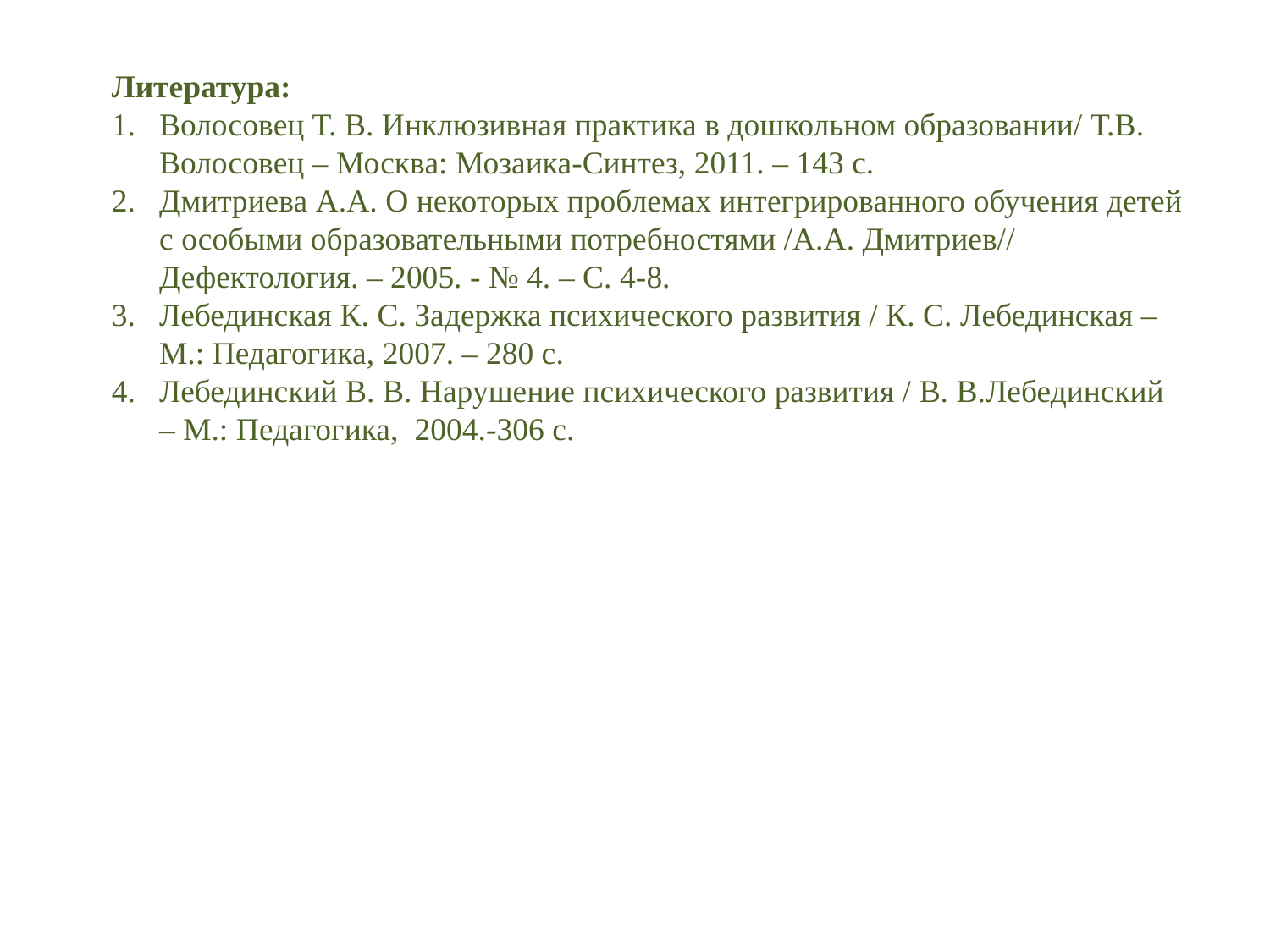

Литература:
Волосовец Т. В. Инклюзивная практика в дошкольном образовании/ Т.В. Волосовец – Москва: Мозаика-Синтез, 2011. – 143 с.
Дмитриева А.А. О некоторых проблемах интегрированного обучения детей с особыми образовательными потребностями /А.А. Дмитриев// Дефектология. – 2005. - № 4. – С. 4-8.
Лебединская К. С. Задержка психического развития / К. С. Лебединская – М.: Педагогика, 2007. – 280 с.
Лебединский В. В. Нарушение психического развития / В. В.Лебединский – М.: Педагогика,  2004.-306 с.